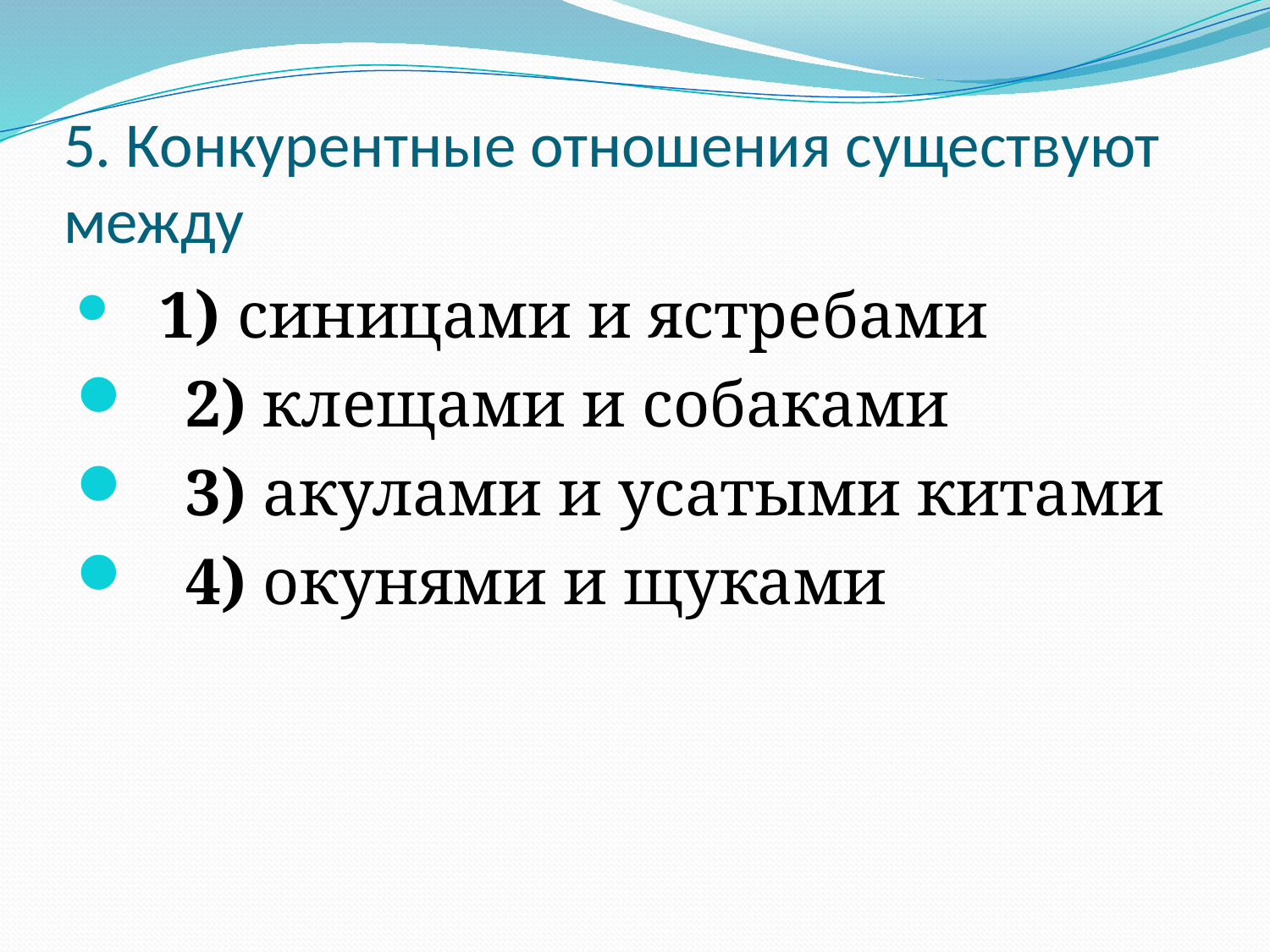

# 5. Конкурентные отношения существуют между
   1) синицами и ястребами
   2) клещами и собаками
   3) акулами и усатыми китами
   4) окунями и щуками